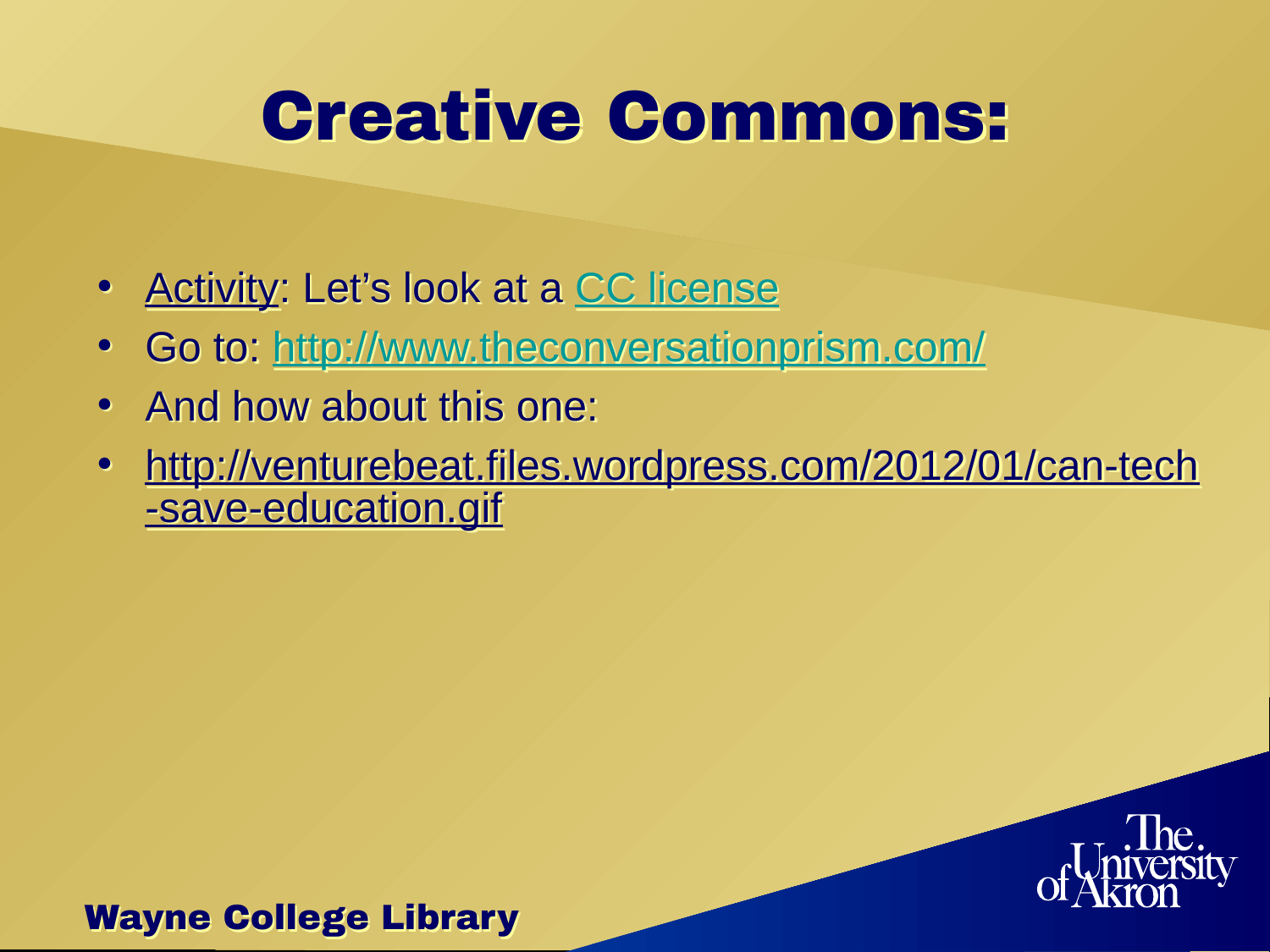

# Creative Commons:
Activity: Let’s look at a CC license
Go to: http://www.theconversationprism.com/
And how about this one:
http://venturebeat.files.wordpress.com/2012/01/can-tech-save-education.gif

Wayne College Library